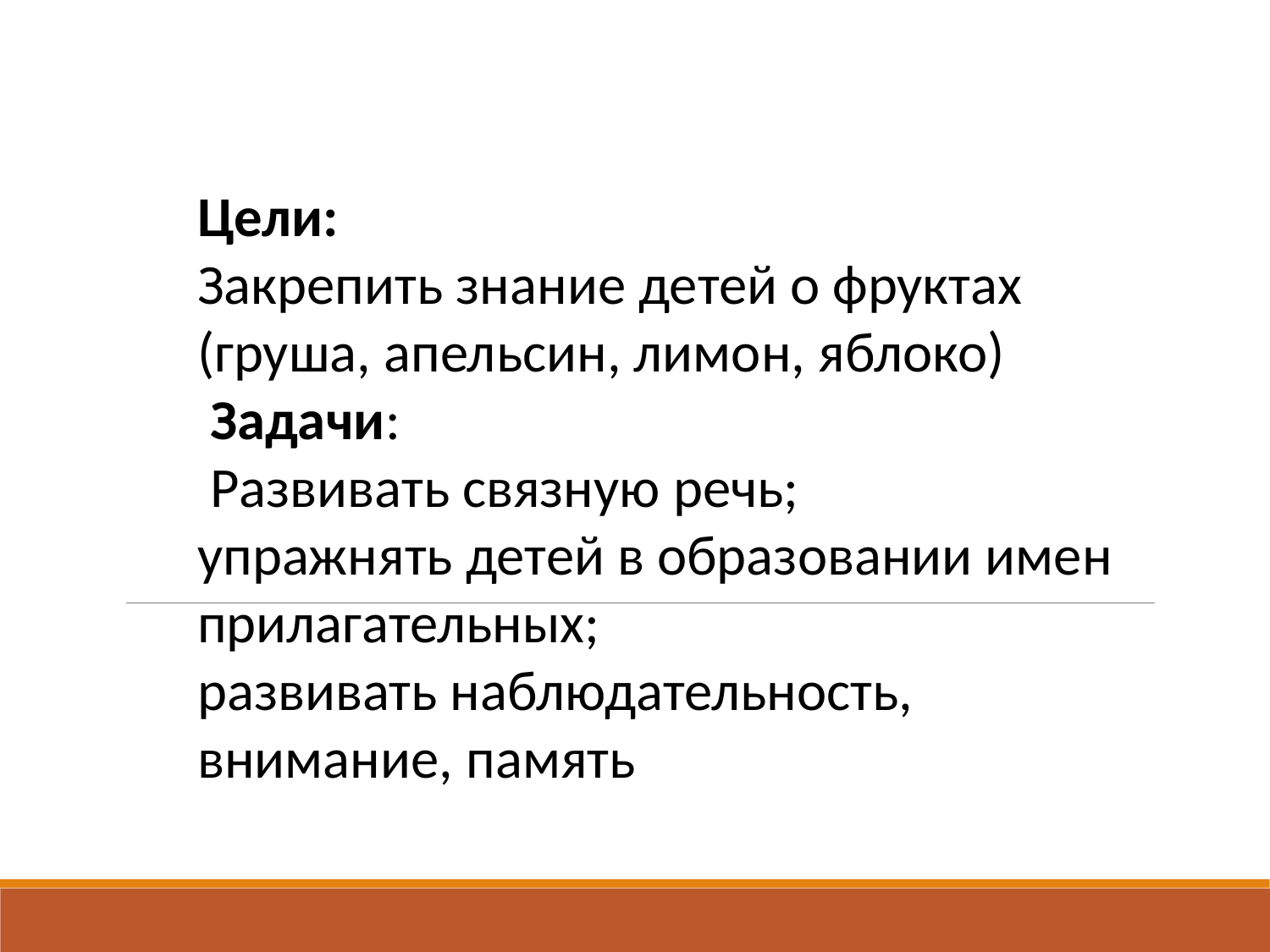

Цели:
Закрепить знание детей о фруктах
(груша, апельсин, лимон, яблоко)
 Задачи:
 Развивать связную речь;
упражнять детей в образовании имен прилагательных;
развивать наблюдательность, внимание, память